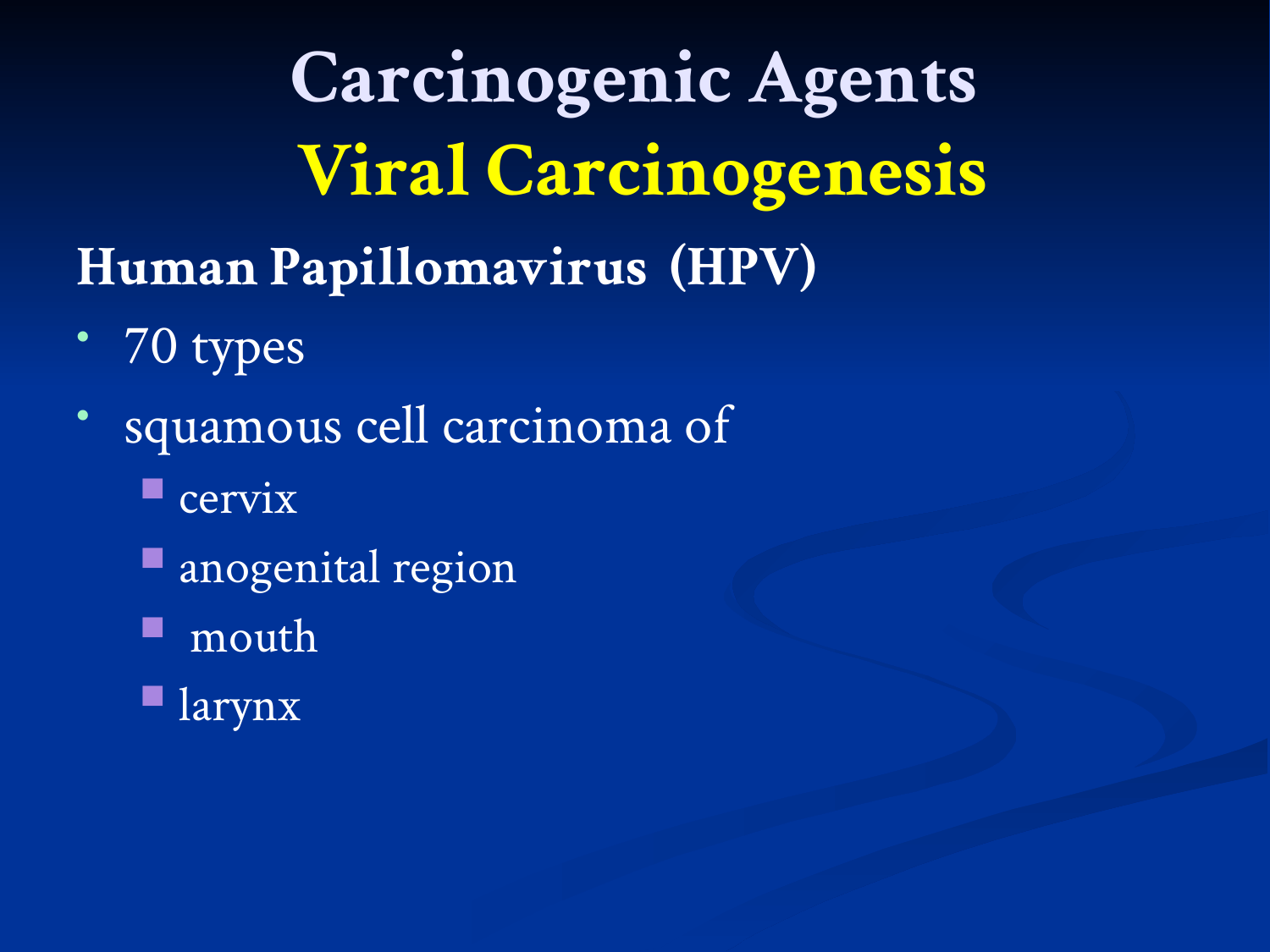

# Carcinogenic Agents Viral Carcinogenesis
Human Papillomavirus  (HPV)
70 types
squamous cell carcinoma of
cervix
anogenital region
 mouth
larynx